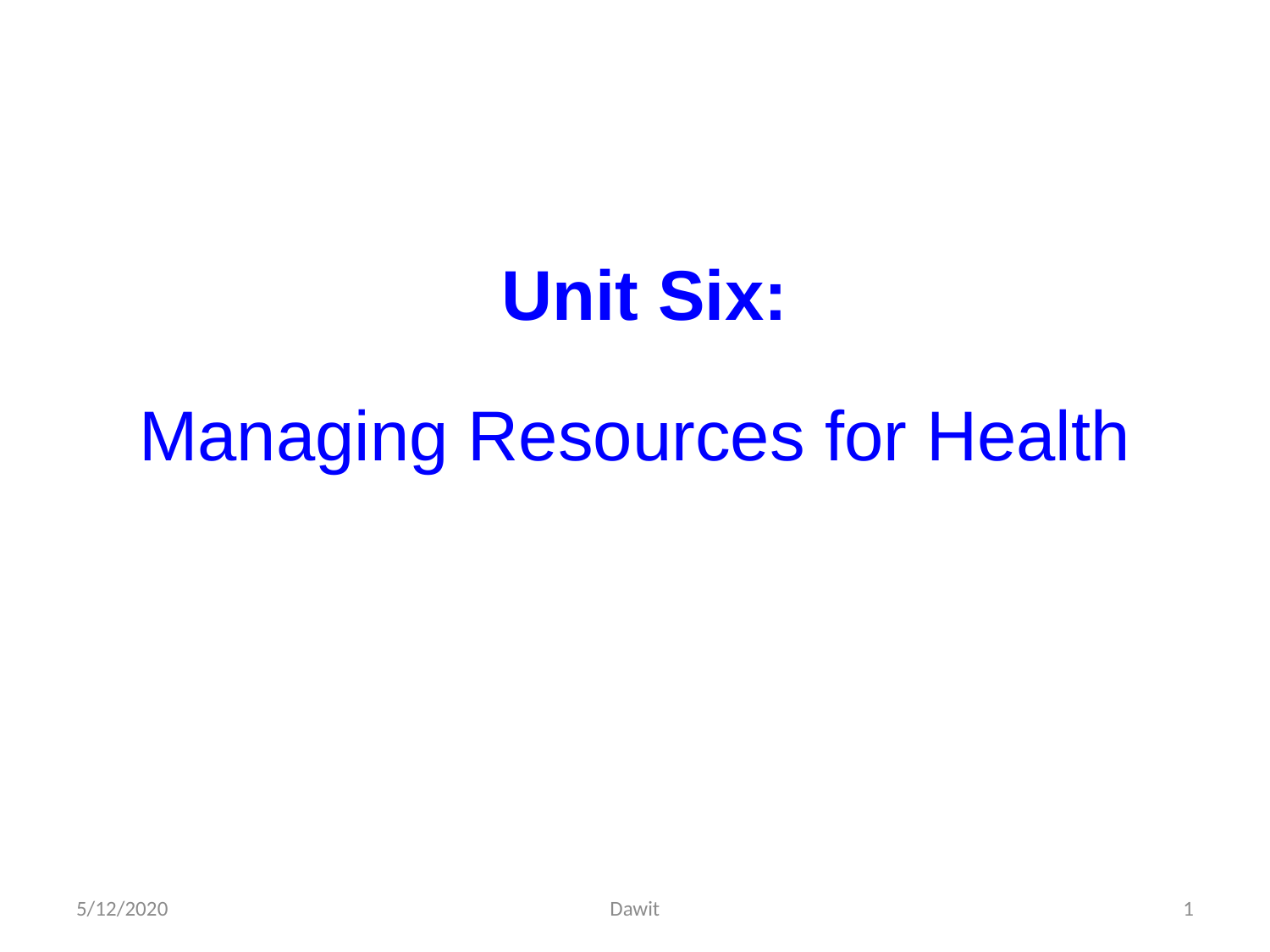

#
 Unit Six:
Managing Resources for Health

5/12/2020
Dawit
1